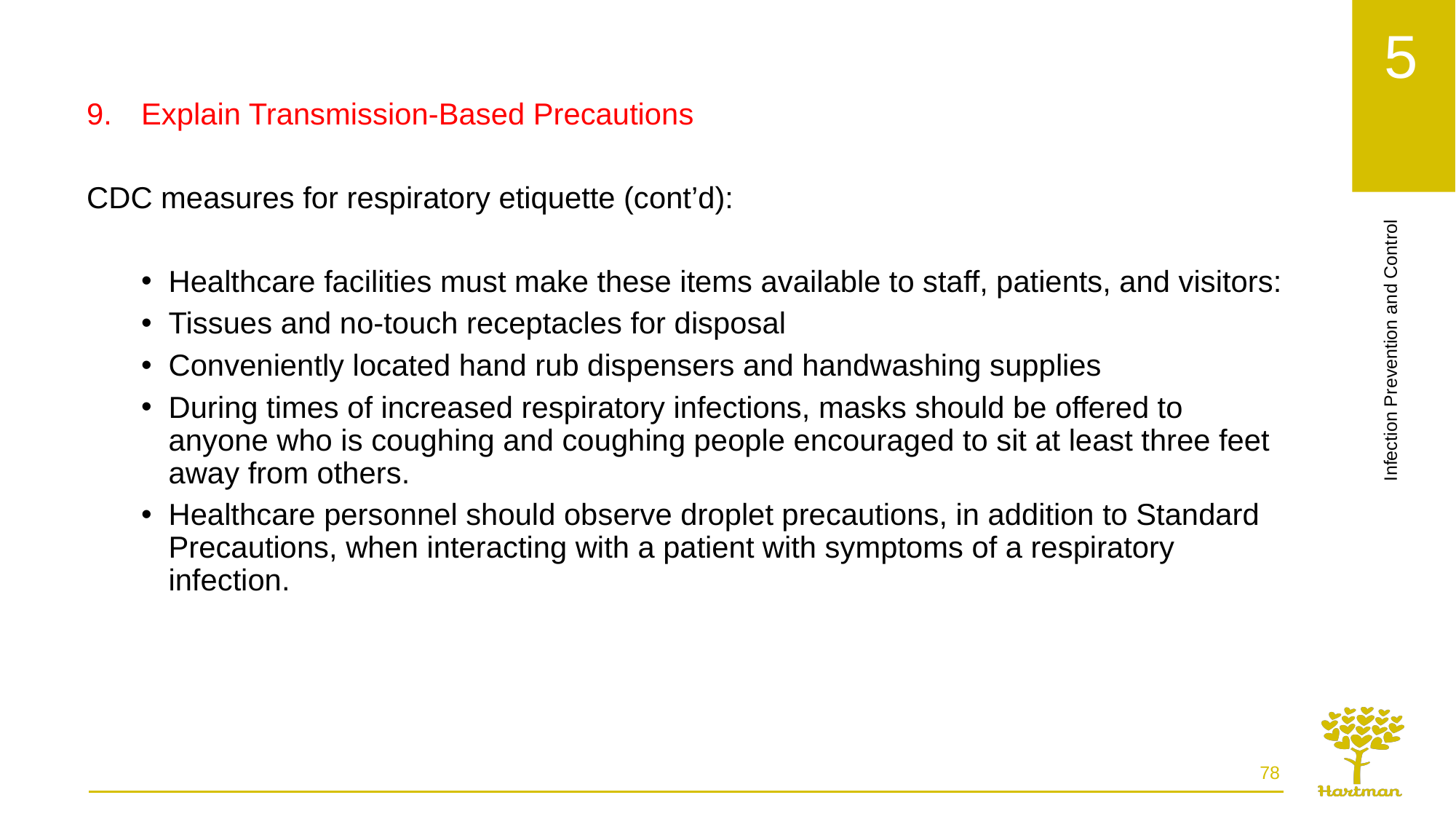

Explain Transmission-Based Precautions

CDC measures for respiratory etiquette (cont’d):

Healthcare facilities must make these items available to staff, patients, and visitors:
Tissues and no-touch receptacles for disposal
Conveniently located hand rub dispensers and handwashing supplies
During times of increased respiratory infections, masks should be offered to anyone who is coughing and coughing people encouraged to sit at least three feet away from others.
Healthcare personnel should observe droplet precautions, in addition to Standard Precautions, when interacting with a patient with symptoms of a respiratory infection.

78